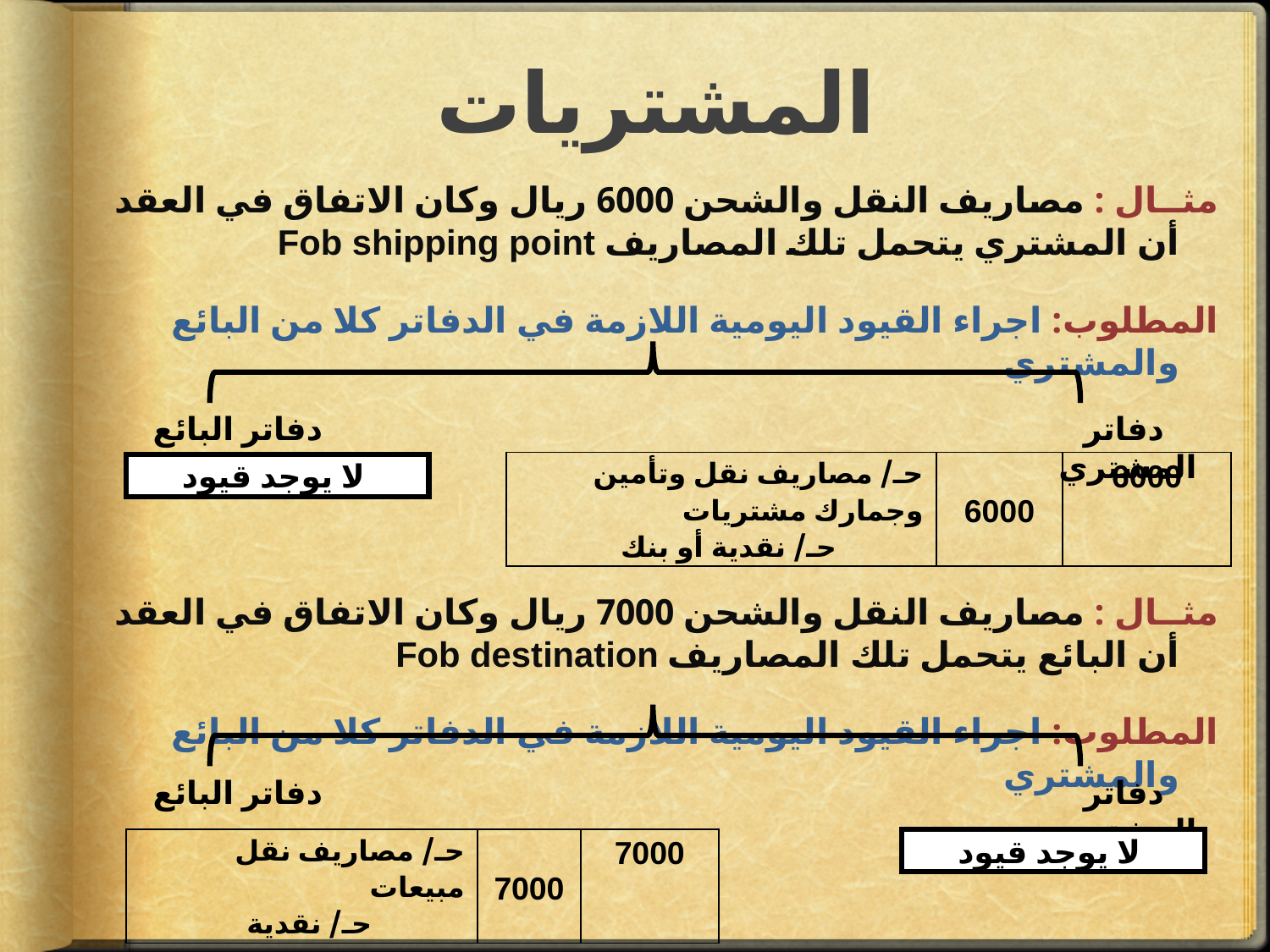

# المشتريات
مثــال : مصاريف النقل والشحن 6000 ريال وكان الاتفاق في العقد أن المشتري يتحمل تلك المصاريف Fob shipping point
المطلوب: اجراء القيود اليومية اللازمة في الدفاتر كلا من البائع والمشتري

مثــال : مصاريف النقل والشحن 7000 ريال وكان الاتفاق في العقد أن البائع يتحمل تلك المصاريف Fob destination
المطلوب: اجراء القيود اليومية اللازمة في الدفاتر كلا من البائع والمشتري

دفاتر البائع
دفاتر المشتري
| حـ/ مصاريف نقل وتأمين وجمارك مشتريات حـ/ نقدية أو بنك | 6000 | 6000 |
| --- | --- | --- |
لا يوجد قيود
دفاتر البائع
دفاتر المشتري
| حـ/ مصاريف نقل مبيعات حـ/ نقدية | 7000 | 7000 |
| --- | --- | --- |
لا يوجد قيود